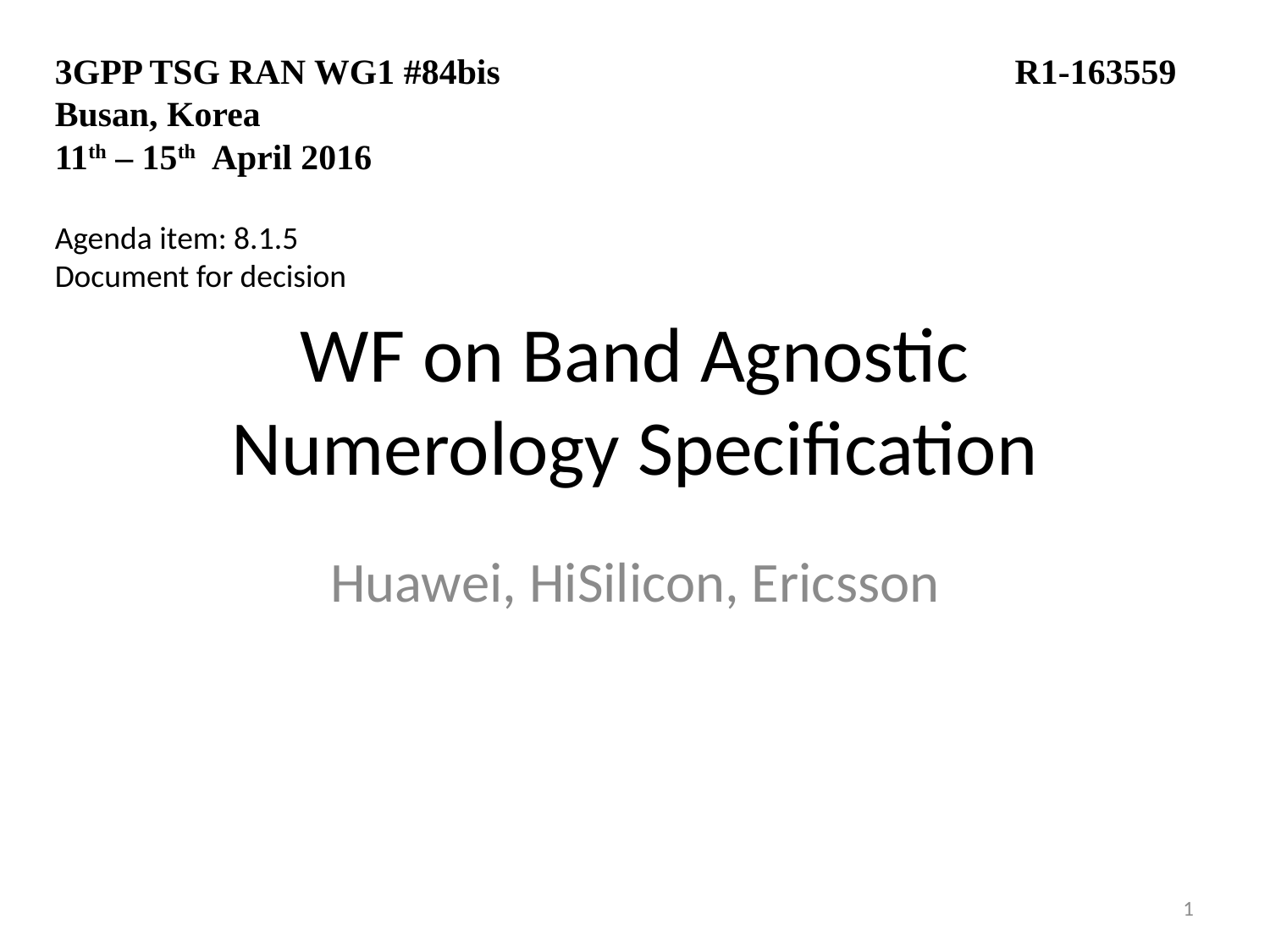

3GPP TSG RAN WG1 #84bis				        R1-163559
Busan, Korea
11th – 15th  April 2016
Agenda item: 8.1.5
Document for decision
# WF on Band Agnostic Numerology Specification
Huawei, HiSilicon, Ericsson
1